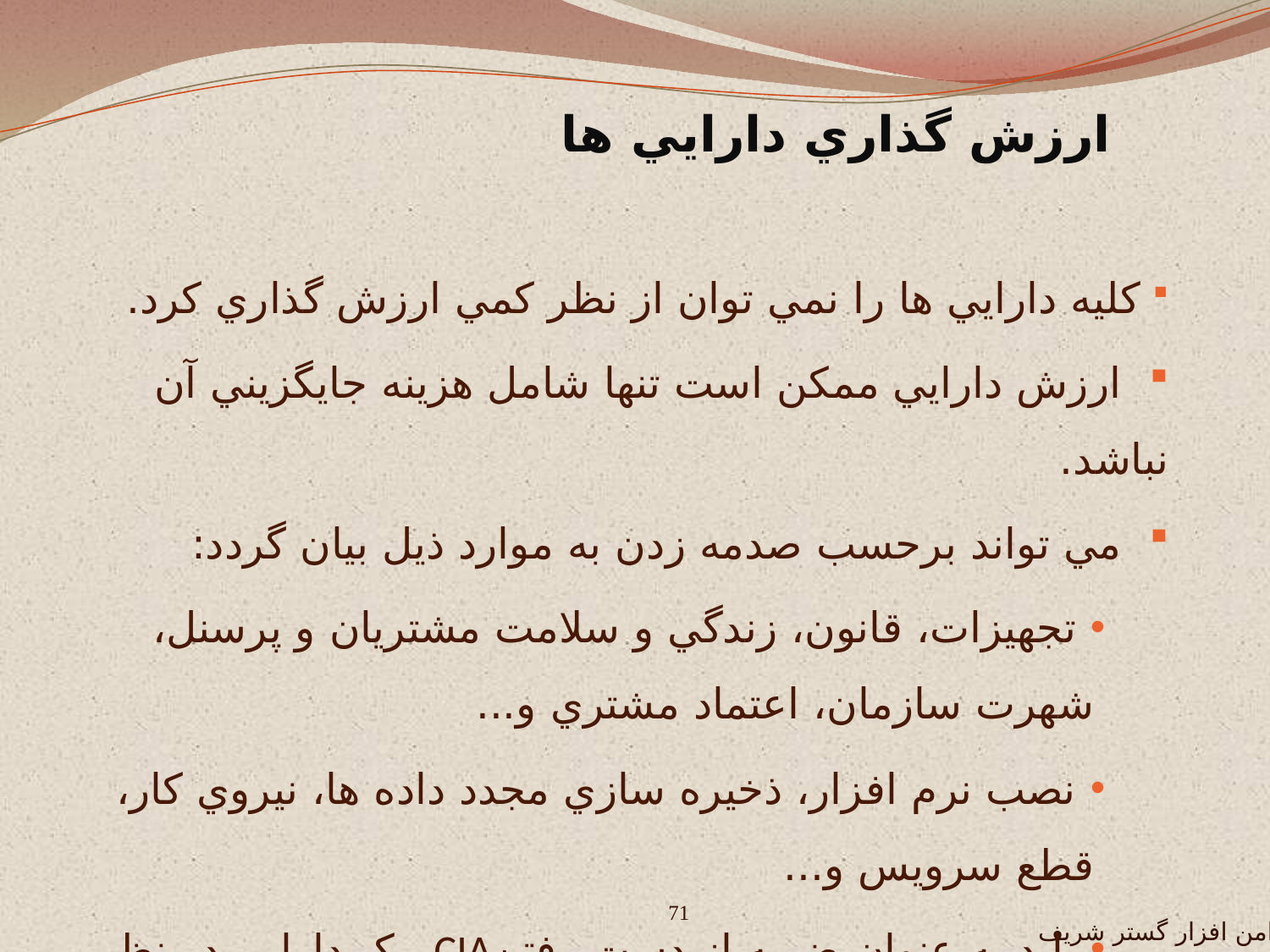

ارزش گذاري دارايي ها

 کليه دارايي ها را نمي توان از نظر کمي ارزش گذاري کرد.
  ارزش دارايي ممکن است تنها شامل هزينه جايگزيني آن نباشد.
  مي تواند برحسب صدمه زدن به موارد ذيل بيان گردد:
 تجهيزات، قانون، زندگي و سلامت مشتريان و پرسنل، شهرت سازمان، اعتماد مشتري و...
 نصب نرم افزار، ذخيره سازي مجدد داده ها، نيروي کار، قطع سرويس و...
 بايد به عنوان ضربه از دست رفتنCIA  يک دارايي در نظر گرفته شود.